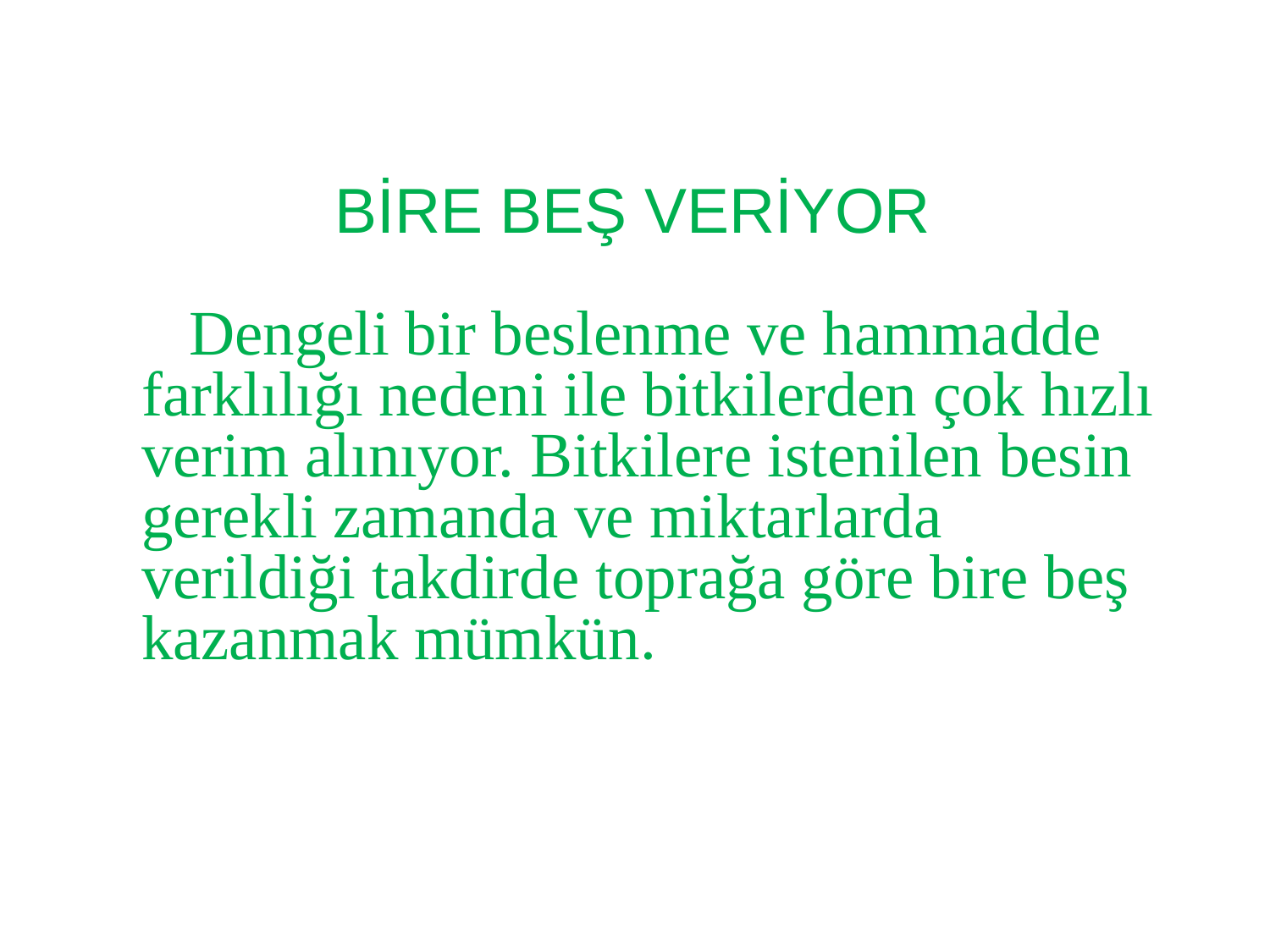

BİRE BEŞ VERİYOR
   Dengeli bir beslenme ve hammadde farklılığı nedeni ile bitkilerden çok hızlı verim alınıyor. Bitkilere istenilen besin gerekli zamanda ve miktarlarda verildiği takdirde toprağa göre bire beş kazanmak mümkün.